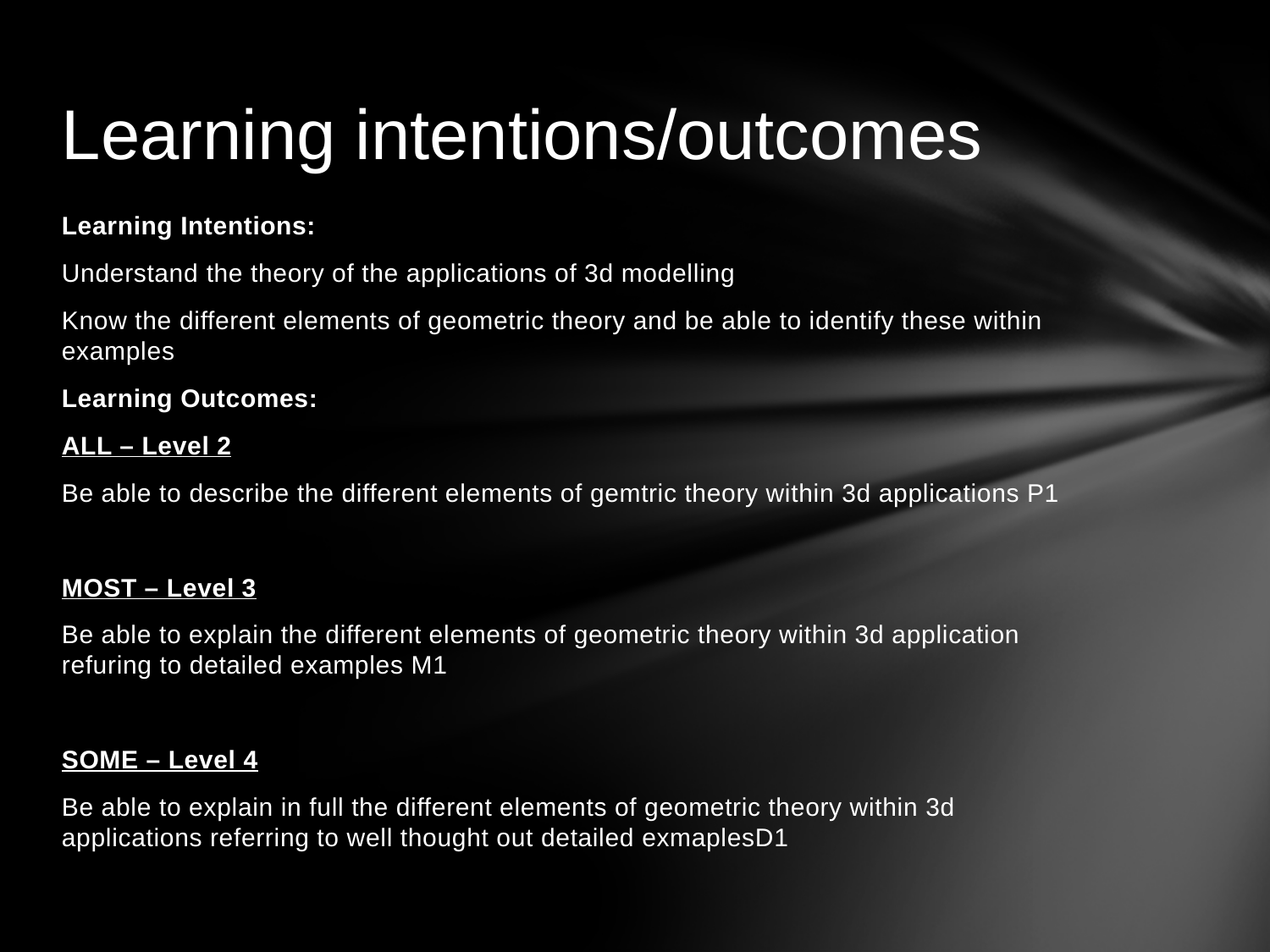

# Learning intentions/outcomes
Learning Intentions:
Understand the theory of the applications of 3d modelling
Know the different elements of geometric theory and be able to identify these within examples
Learning Outcomes:
ALL – Level 2
Be able to describe the different elements of gemtric theory within 3d applications P1

MOST – Level 3
Be able to explain the different elements of geometric theory within 3d application refuring to detailed examples M1

SOME – Level 4
Be able to explain in full the different elements of geometric theory within 3d applications referring to well thought out detailed exmaplesD1